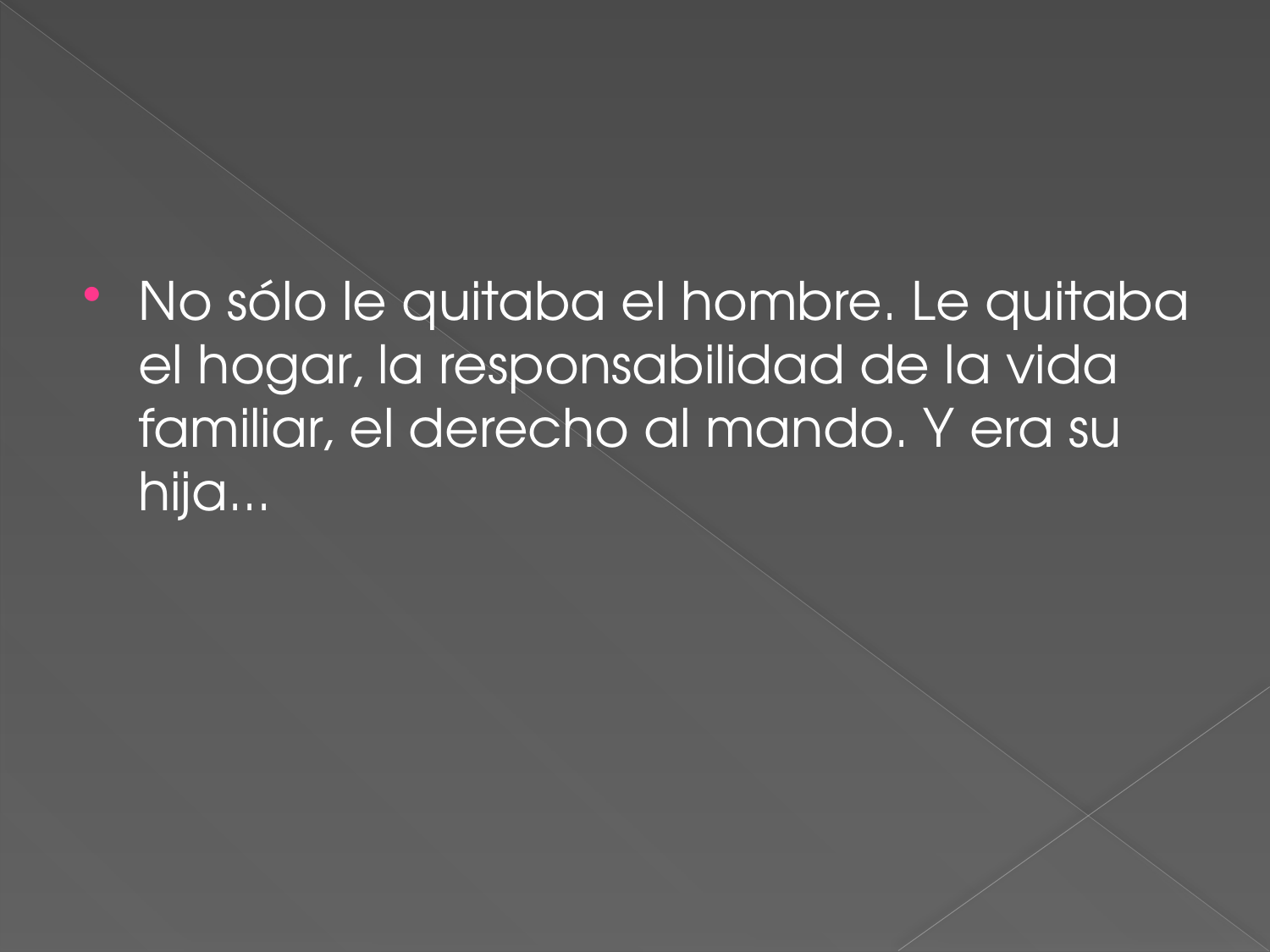

No sólo le quitaba el hombre. Le quitaba el hogar, la responsabilidad de la vida familiar, el derecho al mando. Y era su hija...